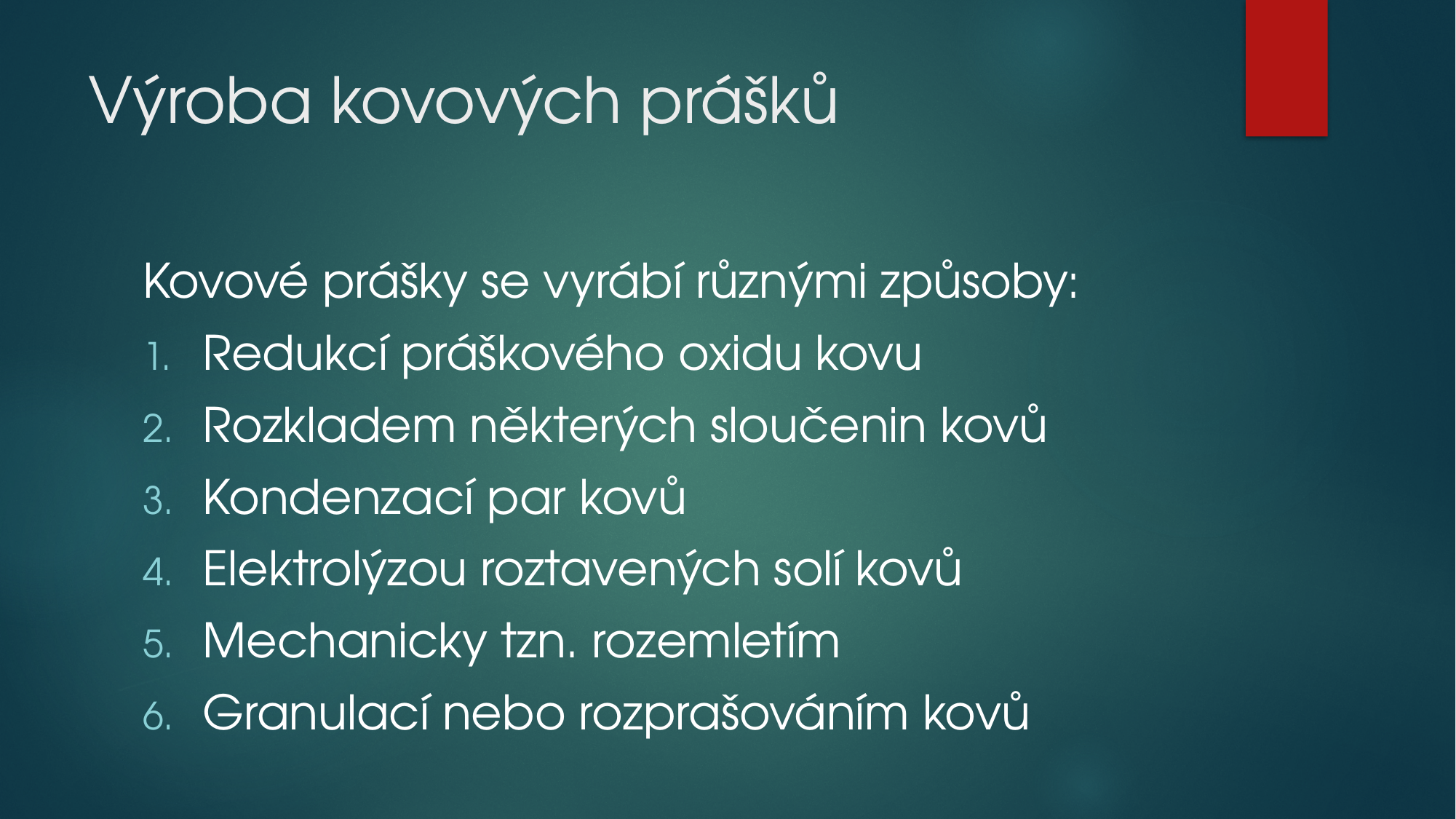

# Výroba kovových prášků
Kovové prášky se vyrábí různými způsoby:
Redukcí práškového oxidu kovu
Rozkladem některých sloučenin kovů
Kondenzací par kovů
Elektrolýzou roztavených solí kovů
Mechanicky tzn. rozemletím
Granulací nebo rozprašováním kovů